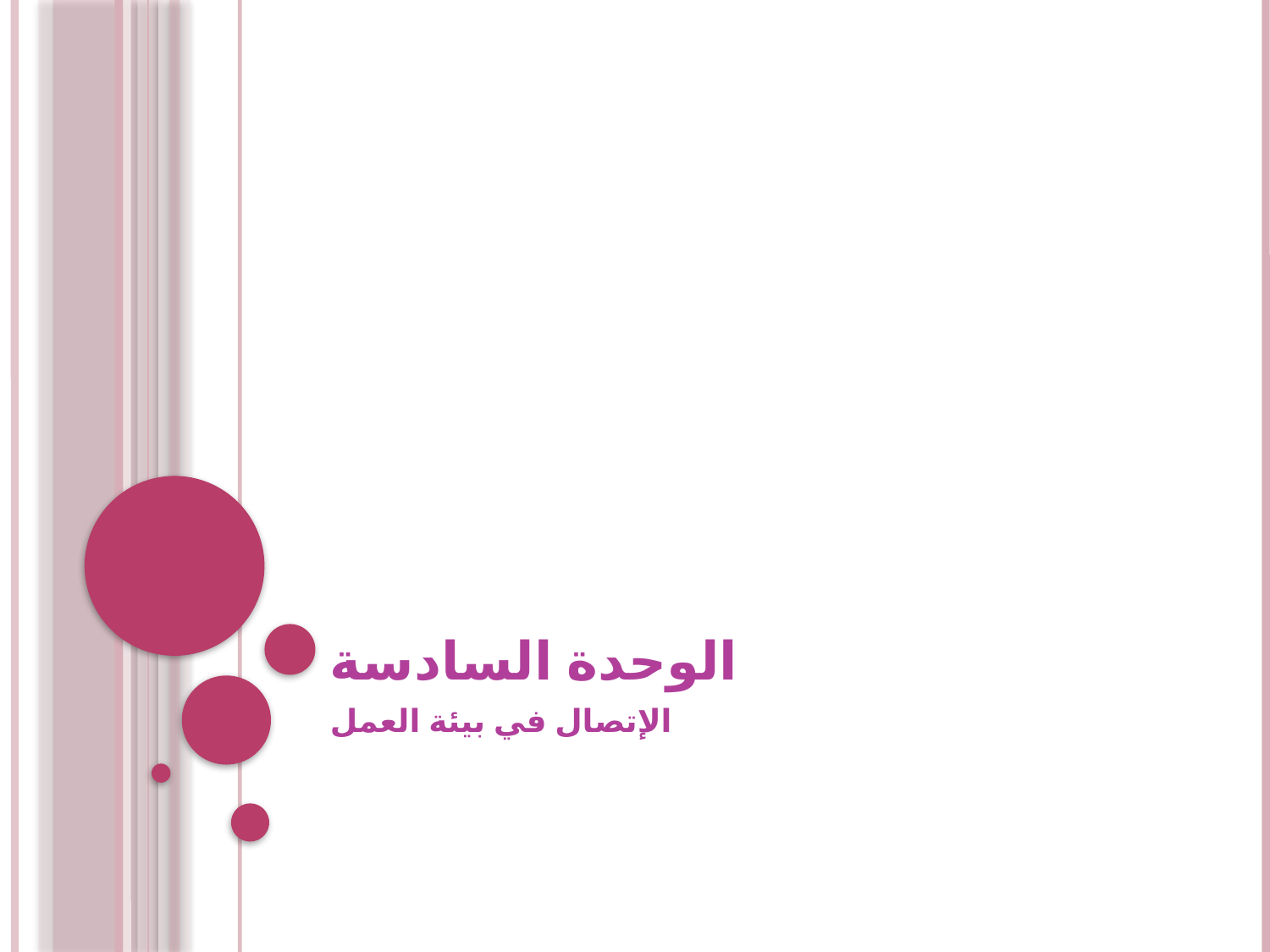

# الوحدة السادسة
الإتصال في بيئة العمل